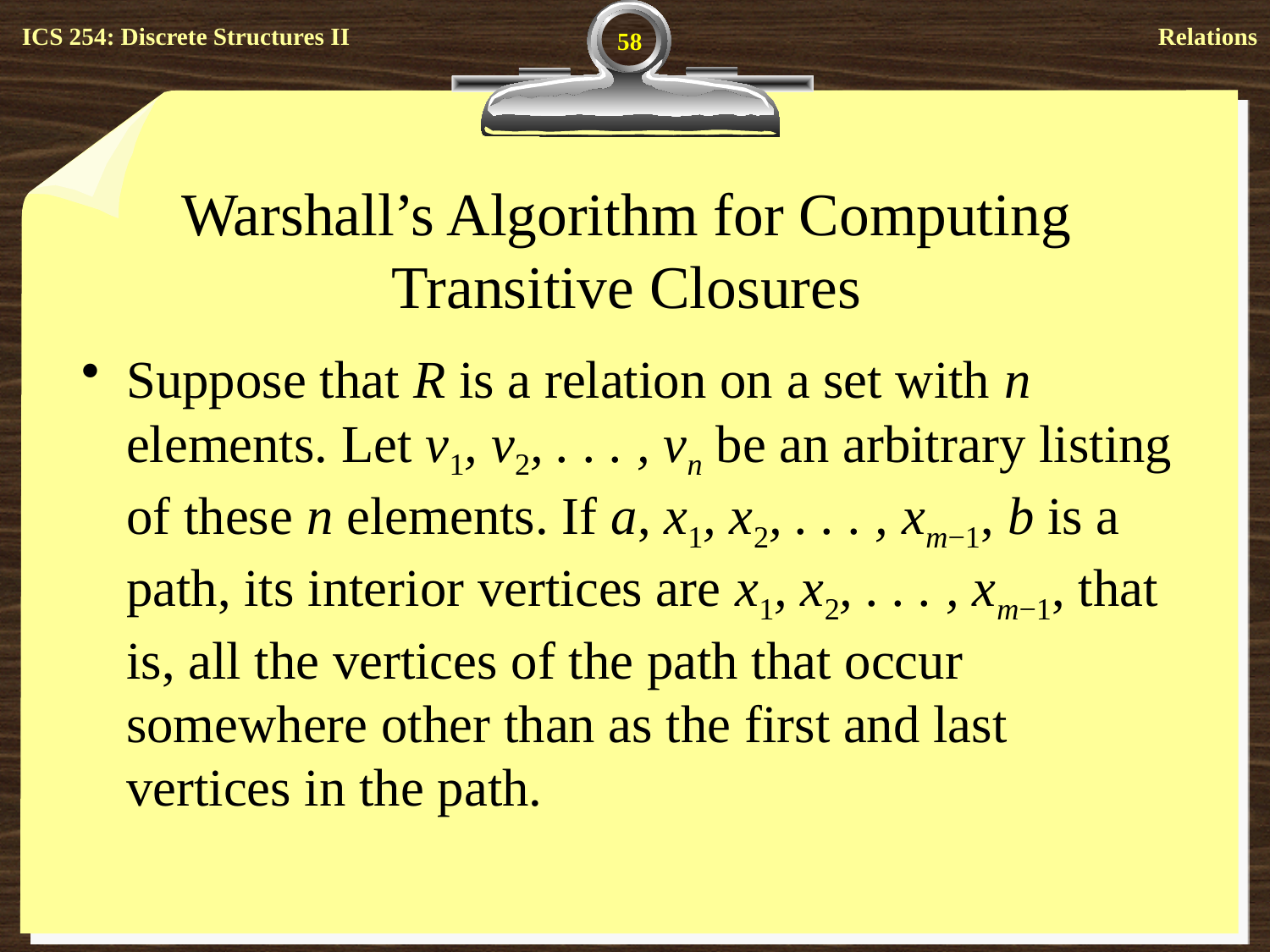

58
# Warshall’s Algorithm for Computing Transitive Closures
Suppose that R is a relation on a set with n elements. Let v1, v2, . . . , vn be an arbitrary listing of these n elements. If a, x1, x2, . . . , xm−1, b is a path, its interior vertices are x1, x2, . . . , xm−1, that is, all the vertices of the path that occur somewhere other than as the first and last vertices in the path.